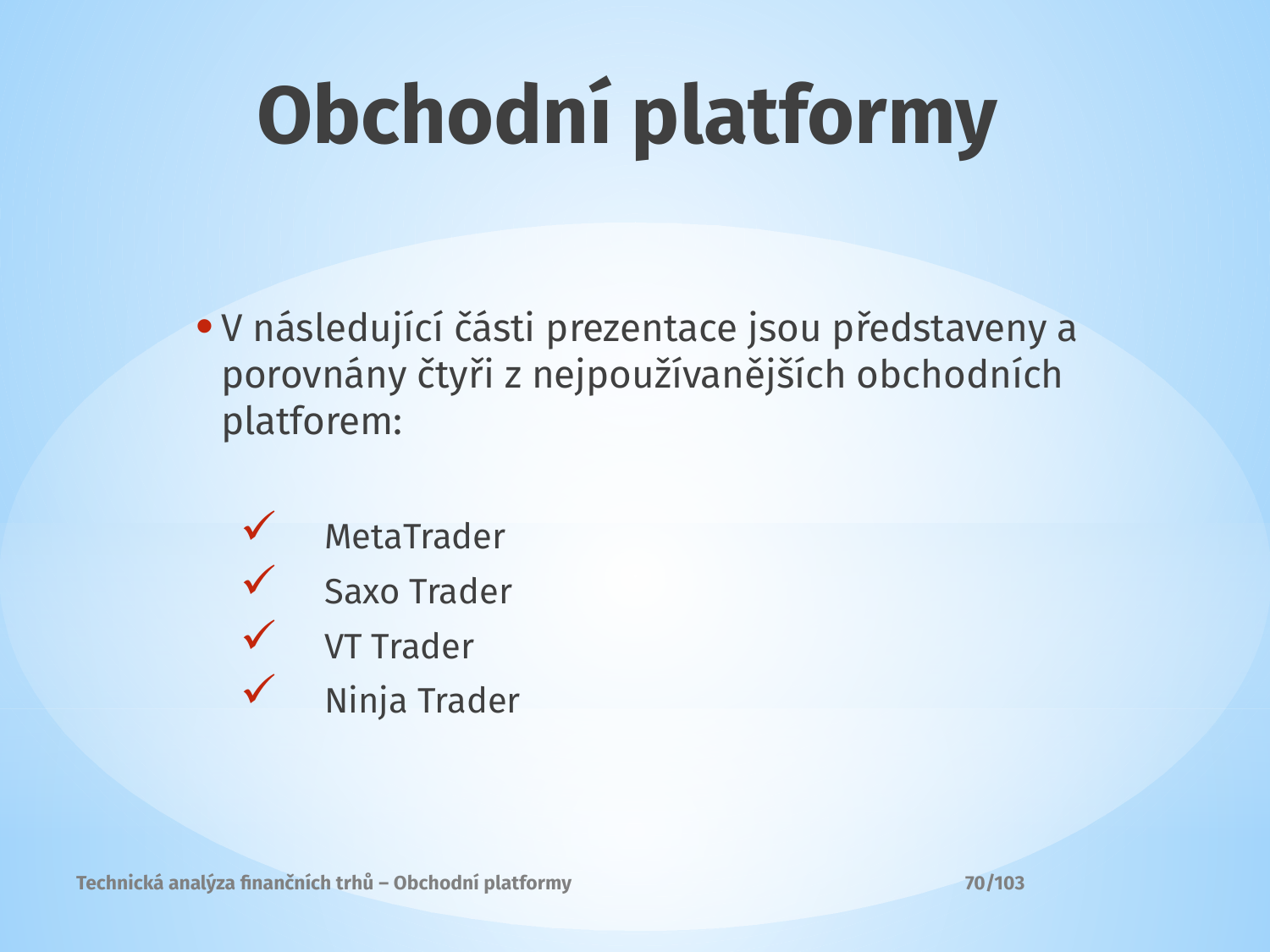

Obchodní platformy
V následující části prezentace jsou představeny a porovnány čtyři z nejpoužívanějších obchodních platforem:

     MetaTrader
     Saxo Trader
     VT Trader
     Ninja Trader

Technická analýza finančních trhů – Obchodní platformy				70/103